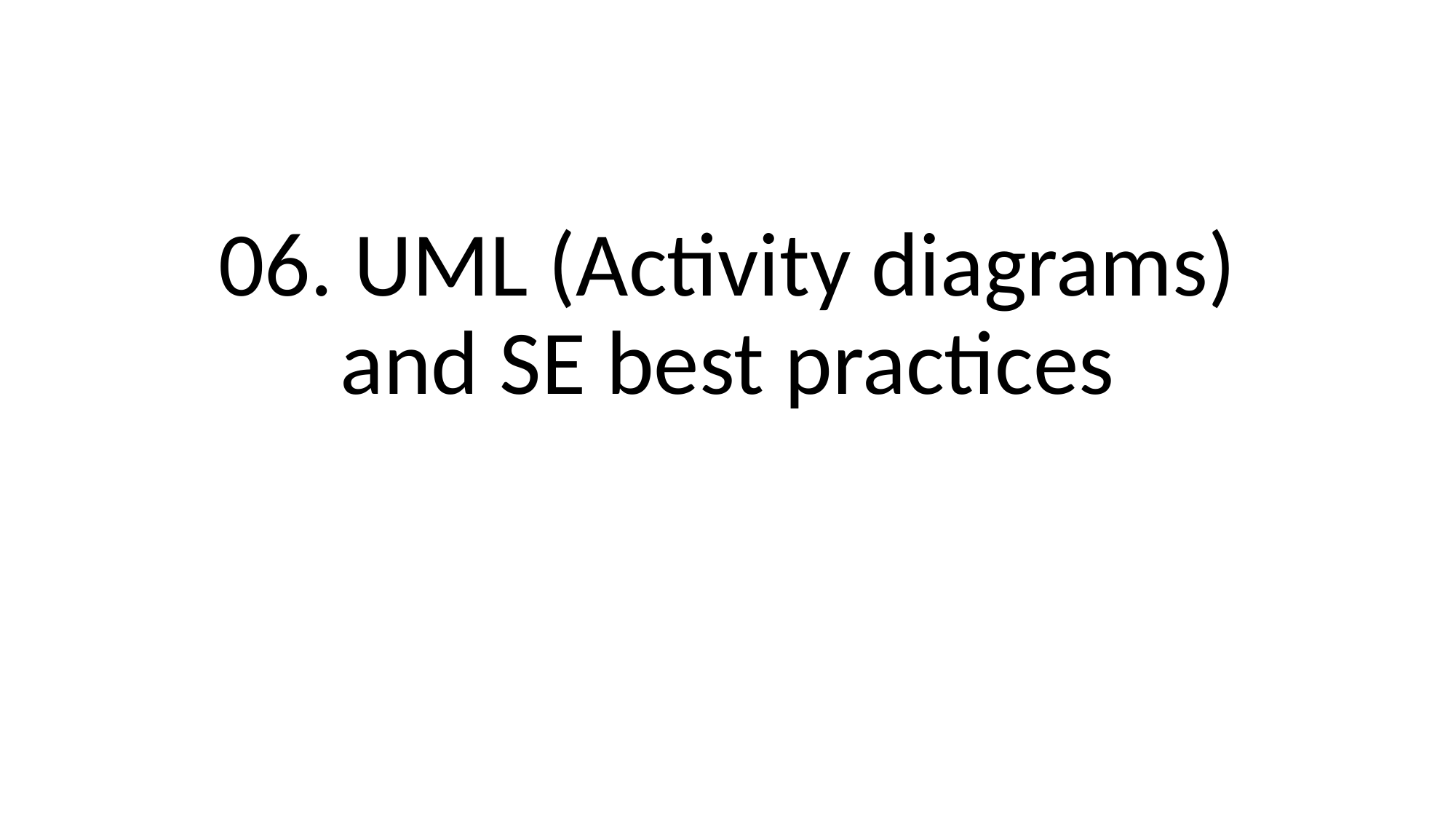

# 06. UML (Activity diagrams) and SE best practices